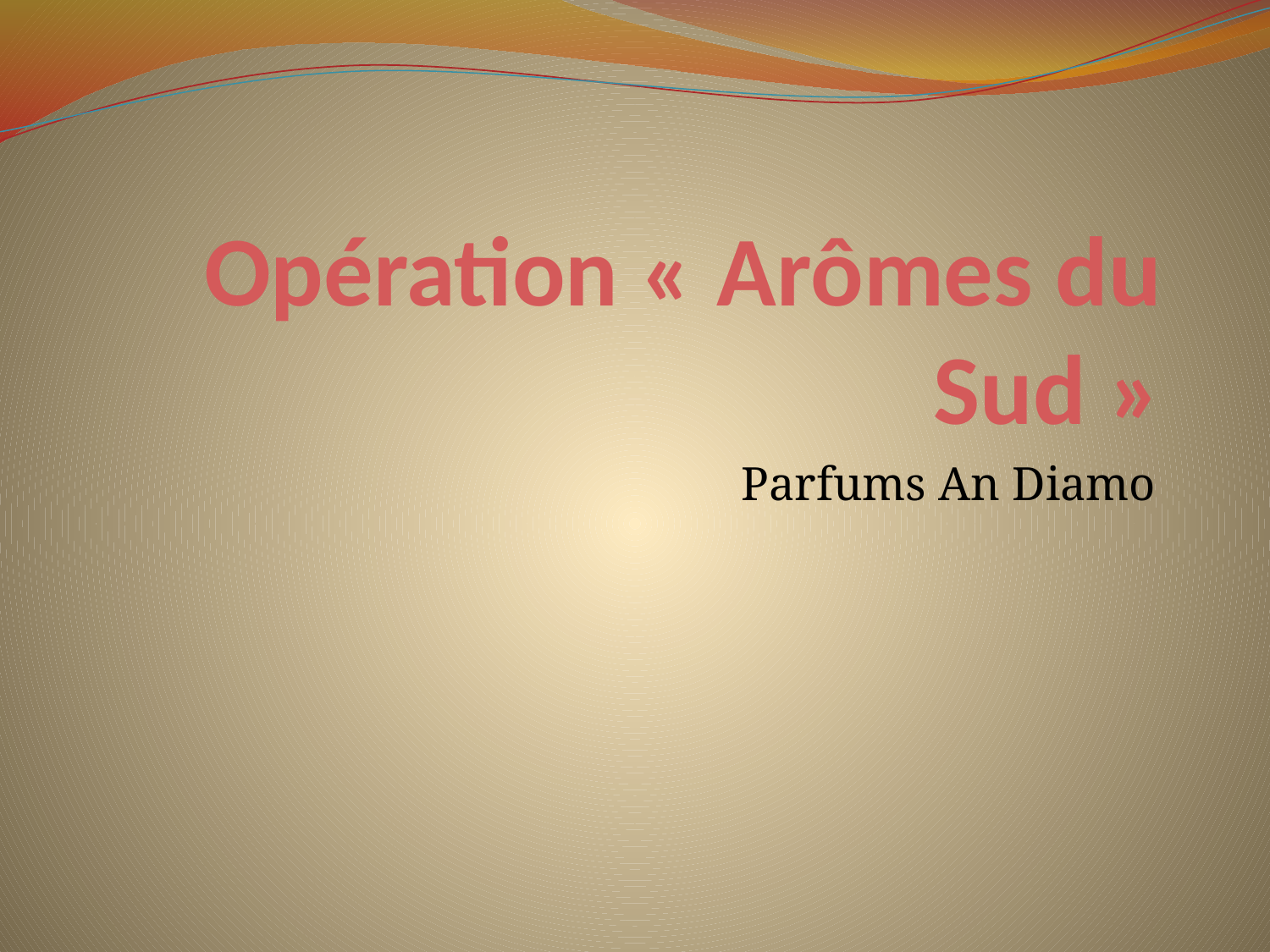

# Opération « Arômes du Sud »
Parfums An Diamo